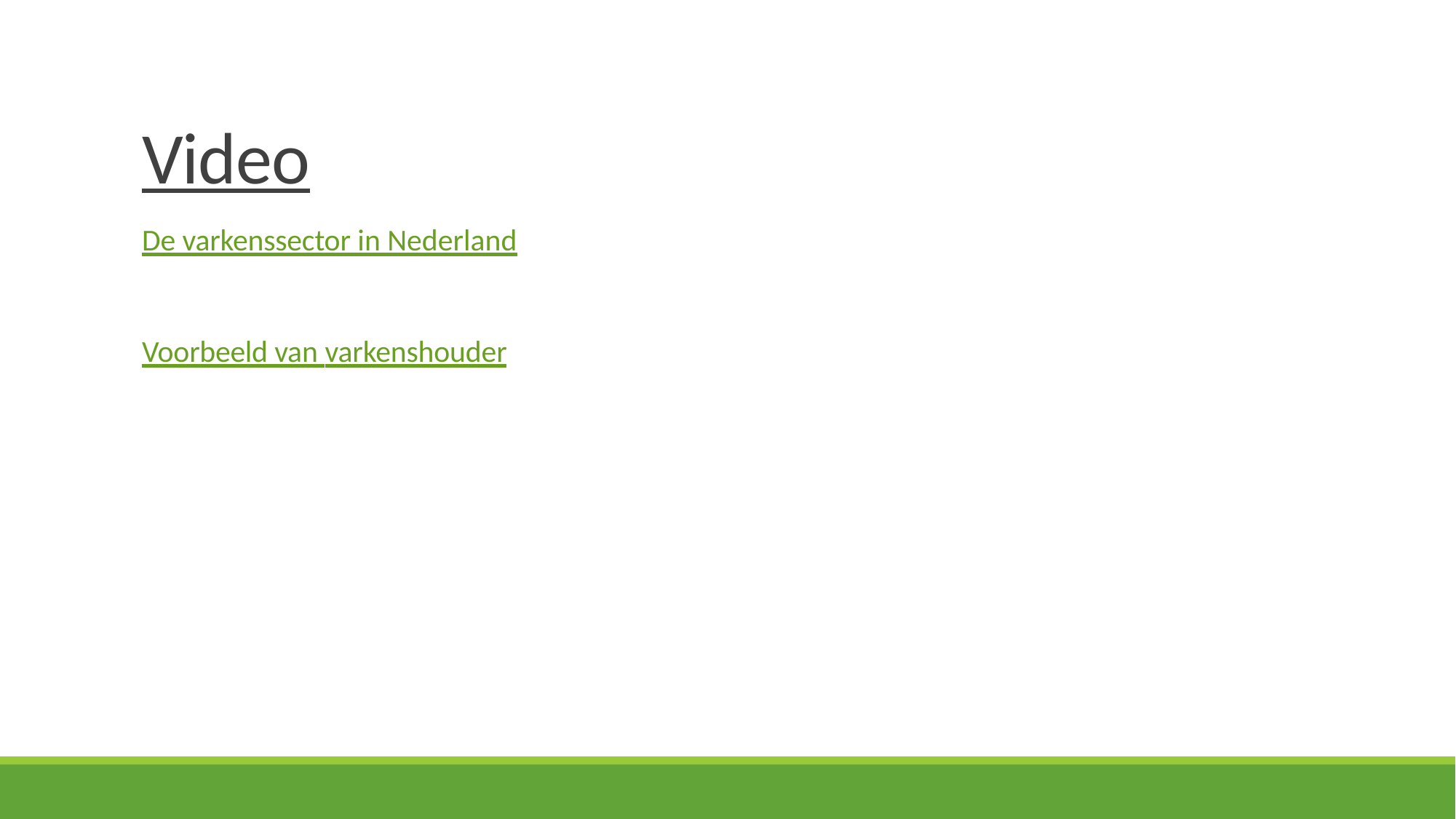

# Video
De varkenssector in Nederland

Voorbeeld van varkenshouder